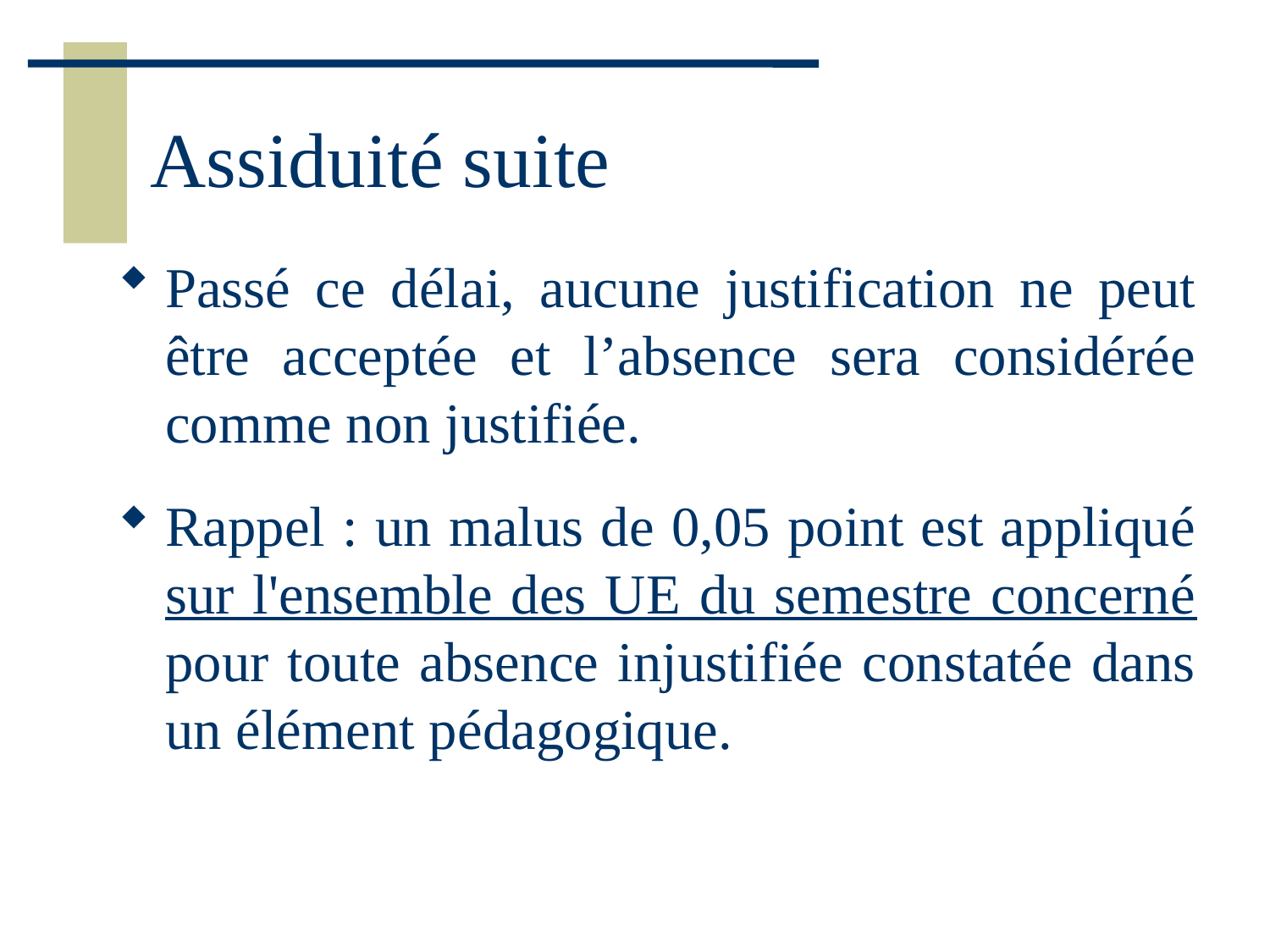

# Assiduité suite
Passé ce délai, aucune justification ne peut être acceptée et l’absence sera considérée comme non justifiée.

Rappel : un malus de 0,05 point est appliqué sur l'ensemble des UE du semestre concerné pour toute absence injustifiée constatée dans un élément pédagogique.